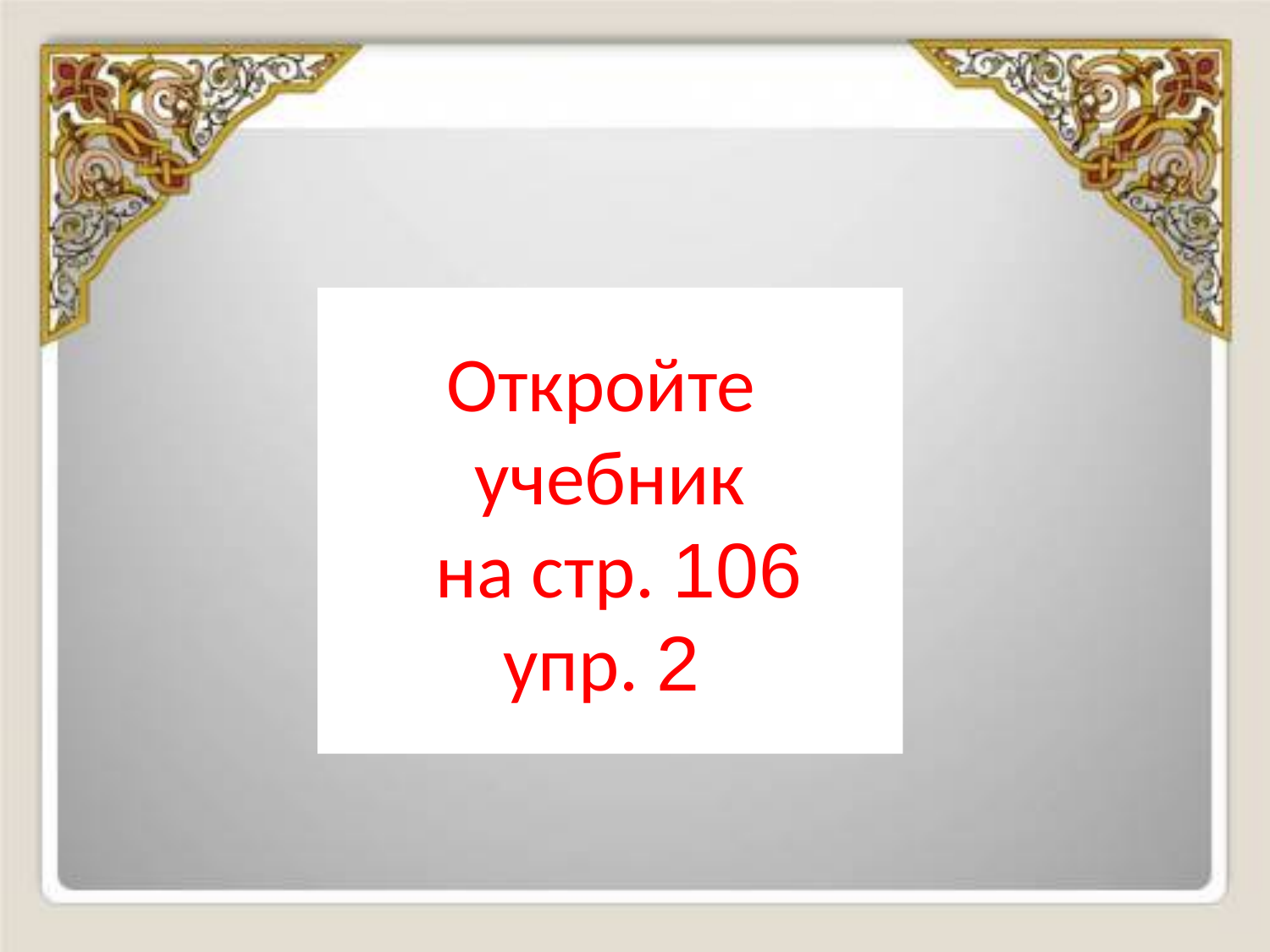

Откройте
учебник
 на стр. 106
упр. 2